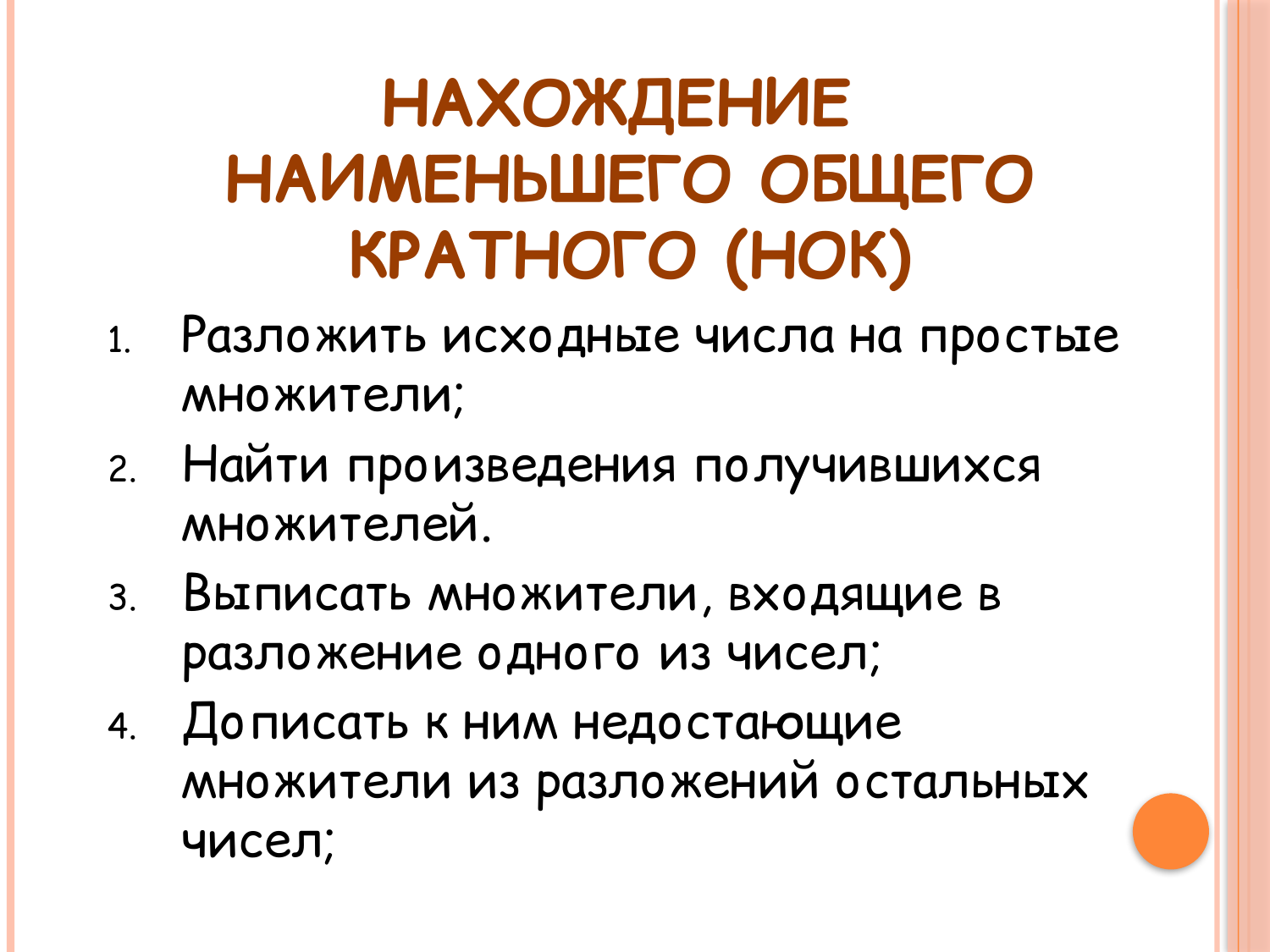

Нахождение
наименьшего общего кратного (НОК)
Разложить исходные числа на простые множители;
Найти произведения получившихся множителей.
Выписать множители, входящие в разложение одного из чисел;
Дописать к ним недостающие множители из разложений остальных чисел;